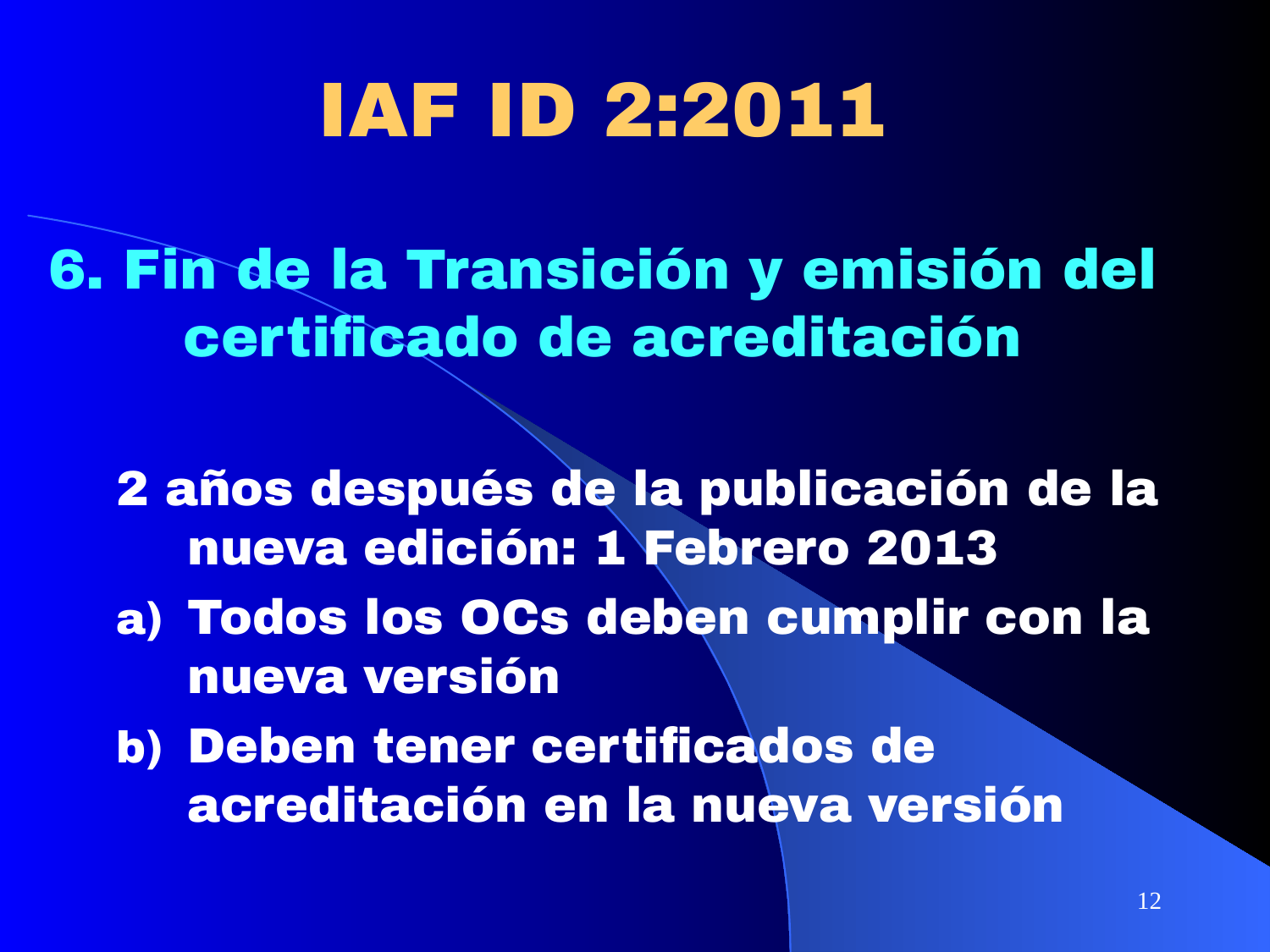

# IAF ID 2:2011
6. Fin de la Transición y emisión del certificado de acreditación

2 años después de la publicación de la nueva edición: 1 Febrero 2013
Todos los OCs deben cumplir con la nueva versión
Deben tener certificados de acreditación en la nueva versión

12